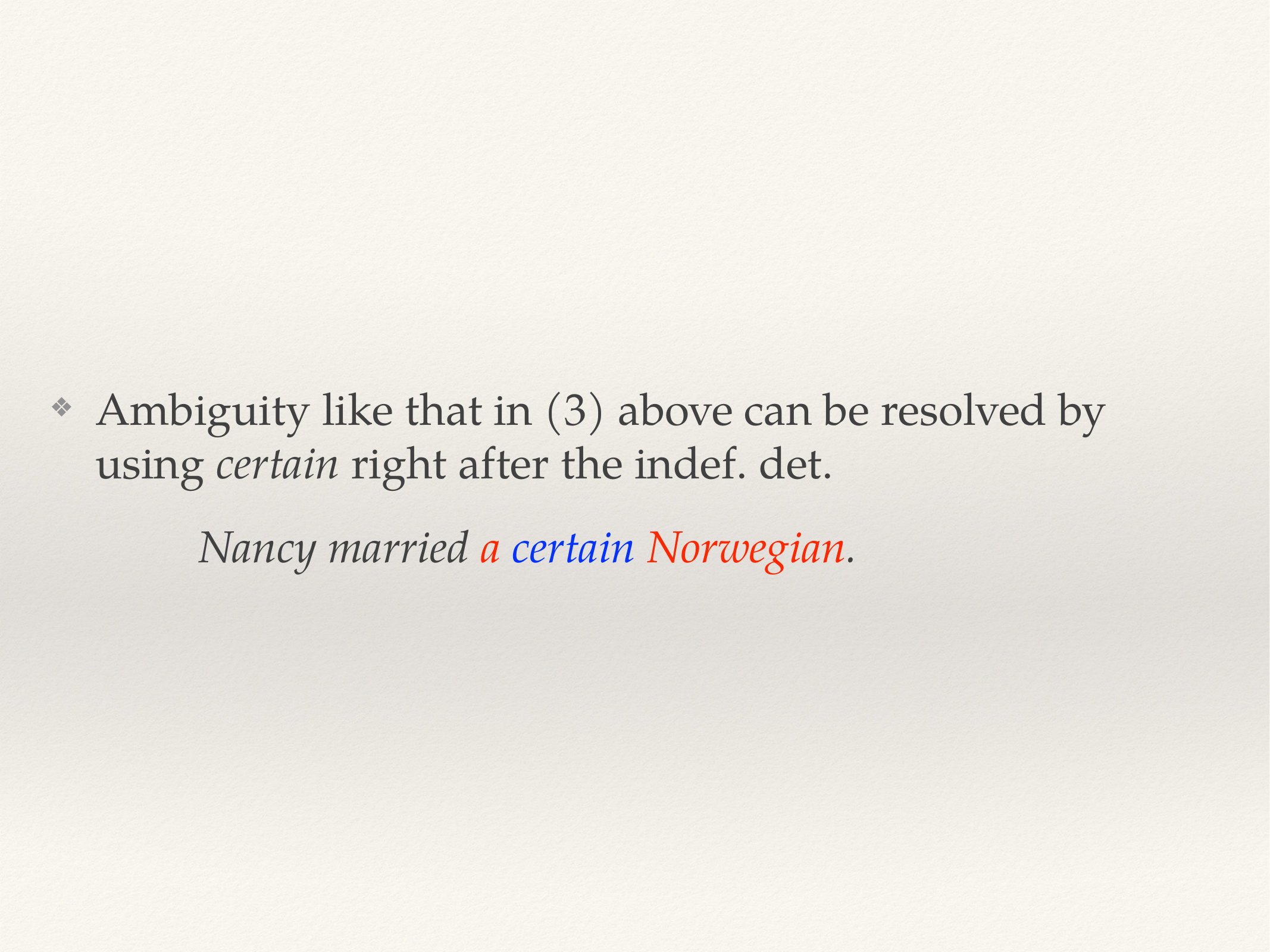

Ambiguity like that in (3) above can be resolved by using certain right after the indef. det.
 Nancy married a certain Norwegian.